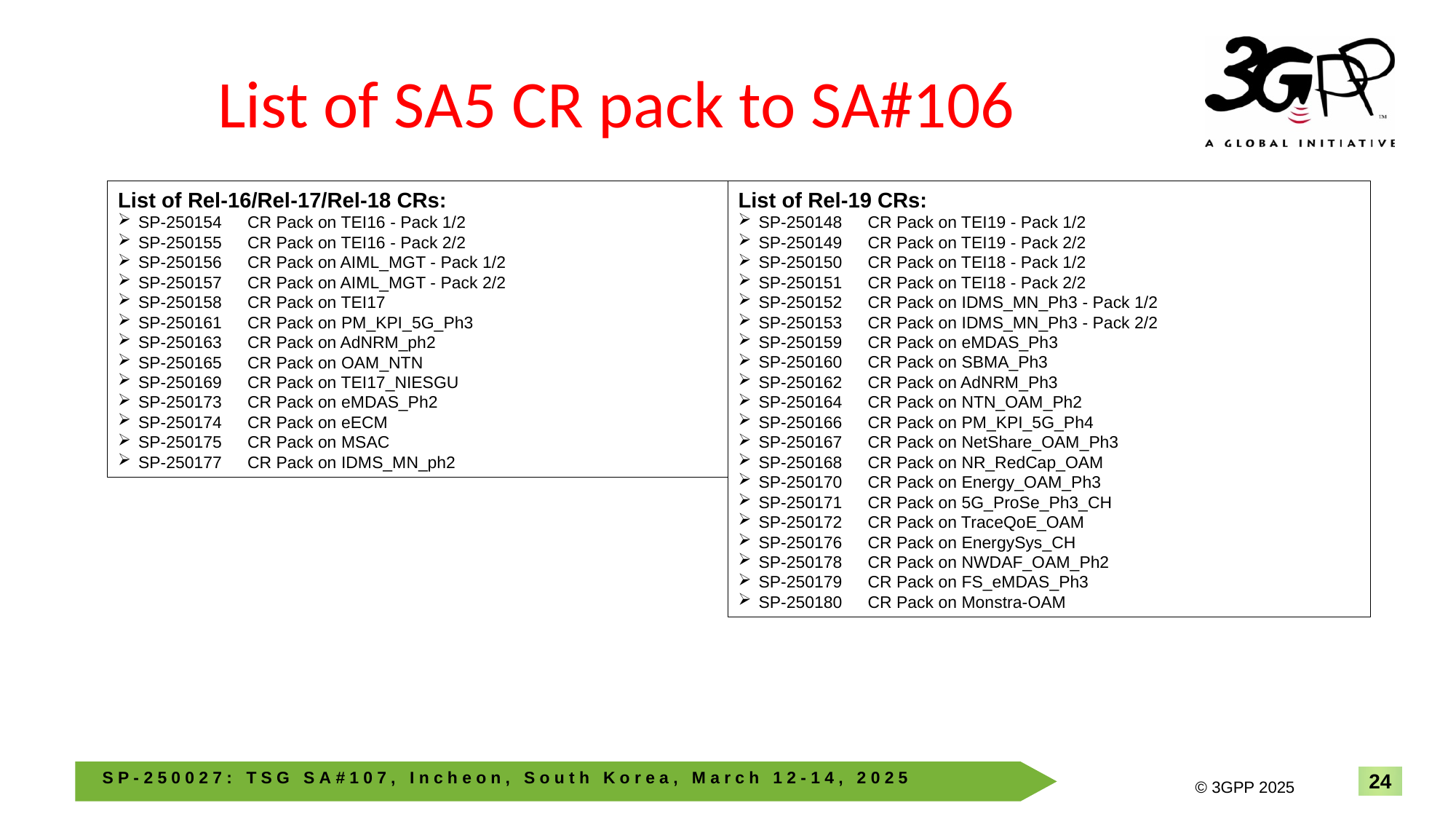

# List of SA5 CR pack to SA#106
List of Rel-16/Rel-17/Rel-18 CRs:
SP-250154	CR Pack on TEI16 - Pack 1/2
SP-250155	CR Pack on TEI16 - Pack 2/2
SP-250156	CR Pack on AIML_MGT - Pack 1/2
SP-250157	CR Pack on AIML_MGT - Pack 2/2
SP-250158	CR Pack on TEI17
SP-250161	CR Pack on PM_KPI_5G_Ph3
SP-250163	CR Pack on AdNRM_ph2
SP-250165	CR Pack on OAM_NTN
SP-250169	CR Pack on TEI17_NIESGU
SP-250173	CR Pack on eMDAS_Ph2
SP-250174	CR Pack on eECM
SP-250175	CR Pack on MSAC
SP-250177	CR Pack on IDMS_MN_ph2
List of Rel-19 CRs:
SP-250148	CR Pack on TEI19 - Pack 1/2
SP-250149	CR Pack on TEI19 - Pack 2/2
SP-250150	CR Pack on TEI18 - Pack 1/2
SP-250151	CR Pack on TEI18 - Pack 2/2
SP-250152	CR Pack on IDMS_MN_Ph3 - Pack 1/2
SP-250153	CR Pack on IDMS_MN_Ph3 - Pack 2/2
SP-250159	CR Pack on eMDAS_Ph3
SP-250160	CR Pack on SBMA_Ph3
SP-250162	CR Pack on AdNRM_Ph3
SP-250164	CR Pack on NTN_OAM_Ph2
SP-250166	CR Pack on PM_KPI_5G_Ph4
SP-250167	CR Pack on NetShare_OAM_Ph3
SP-250168	CR Pack on NR_RedCap_OAM
SP-250170	CR Pack on Energy_OAM_Ph3
SP-250171	CR Pack on 5G_ProSe_Ph3_CH
SP-250172	CR Pack on TraceQoE_OAM
SP-250176	CR Pack on EnergySys_CH
SP-250178	CR Pack on NWDAF_OAM_Ph2
SP-250179	CR Pack on FS_eMDAS_Ph3
SP-250180	CR Pack on Monstra-OAM